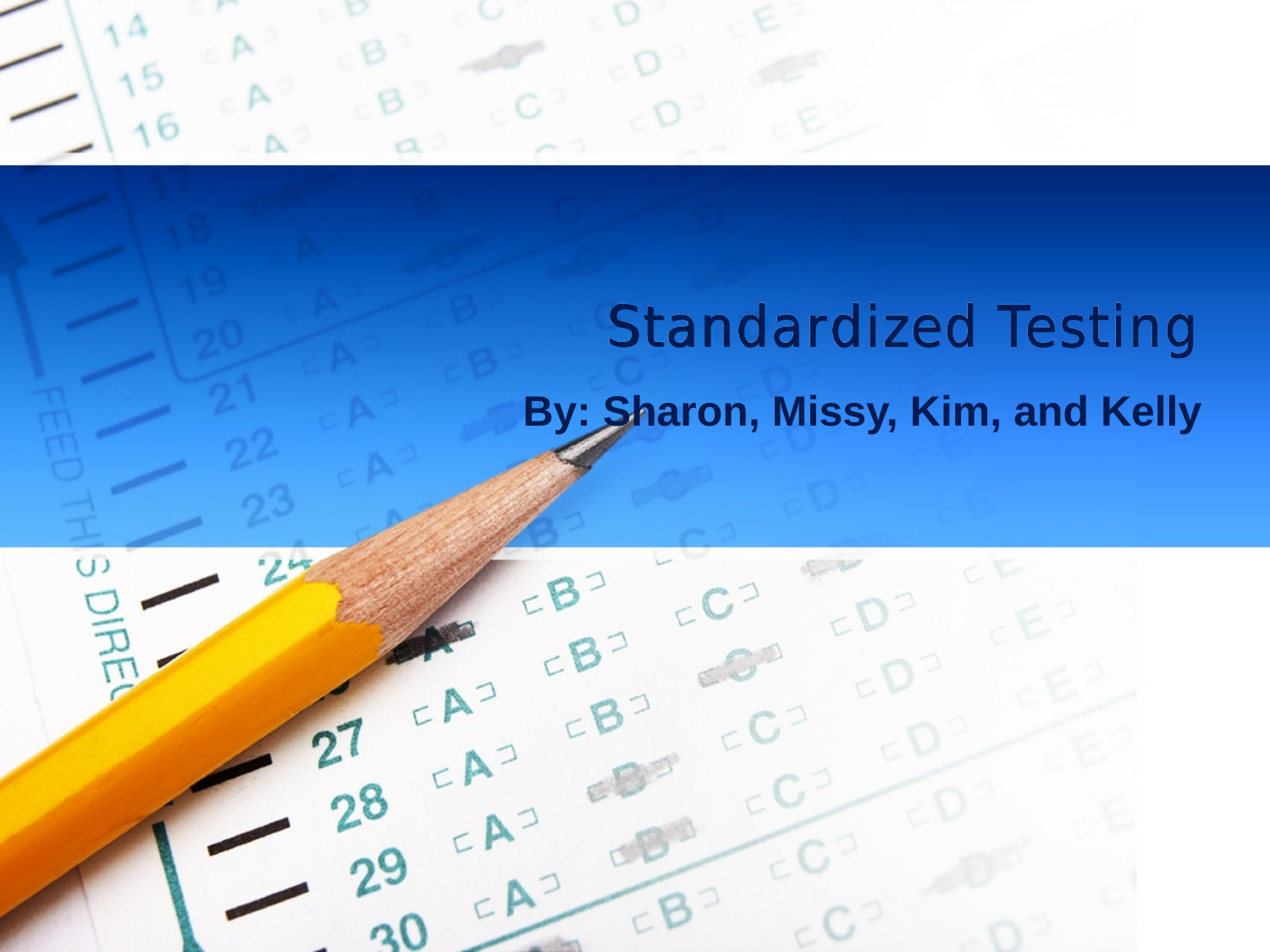

# Standardized Testing
By: Sharon, Missy, Kim, and Kelly